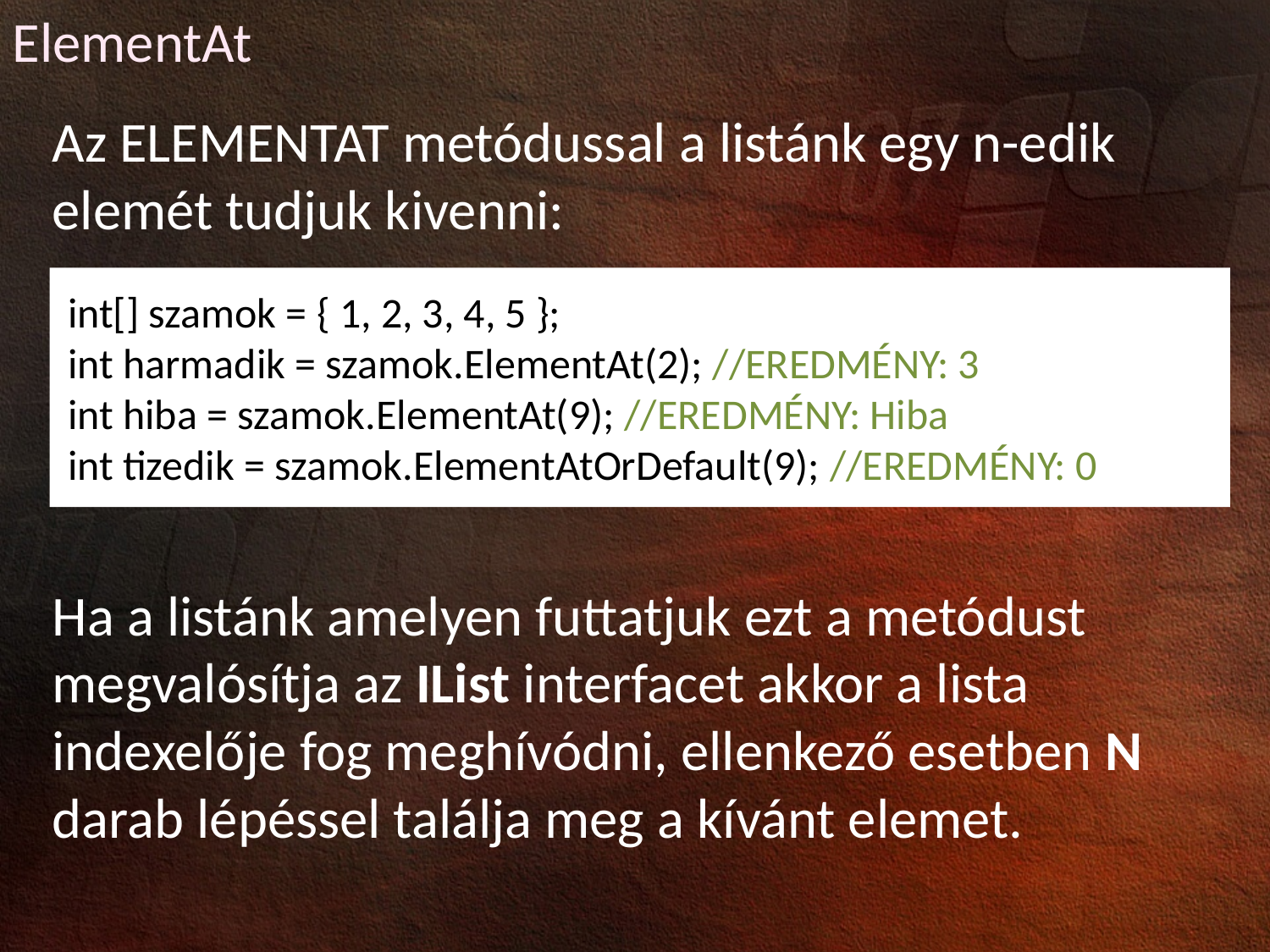

ElementAt
Az ELEMENTAT metódussal a listánk egy n-edik elemét tudjuk kivenni:

Ha a listánk amelyen futtatjuk ezt a metódust megvalósítja az IList interfacet akkor a lista indexelője fog meghívódni, ellenkező esetben N darab lépéssel találja meg a kívánt elemet.

int[] szamok = { 1, 2, 3, 4, 5 };
int harmadik = szamok.ElementAt(2); //EREDMÉNY: 3
int hiba = szamok.ElementAt(9); //EREDMÉNY: Hiba
int tizedik = szamok.ElementAtOrDefault(9); //EREDMÉNY: 0